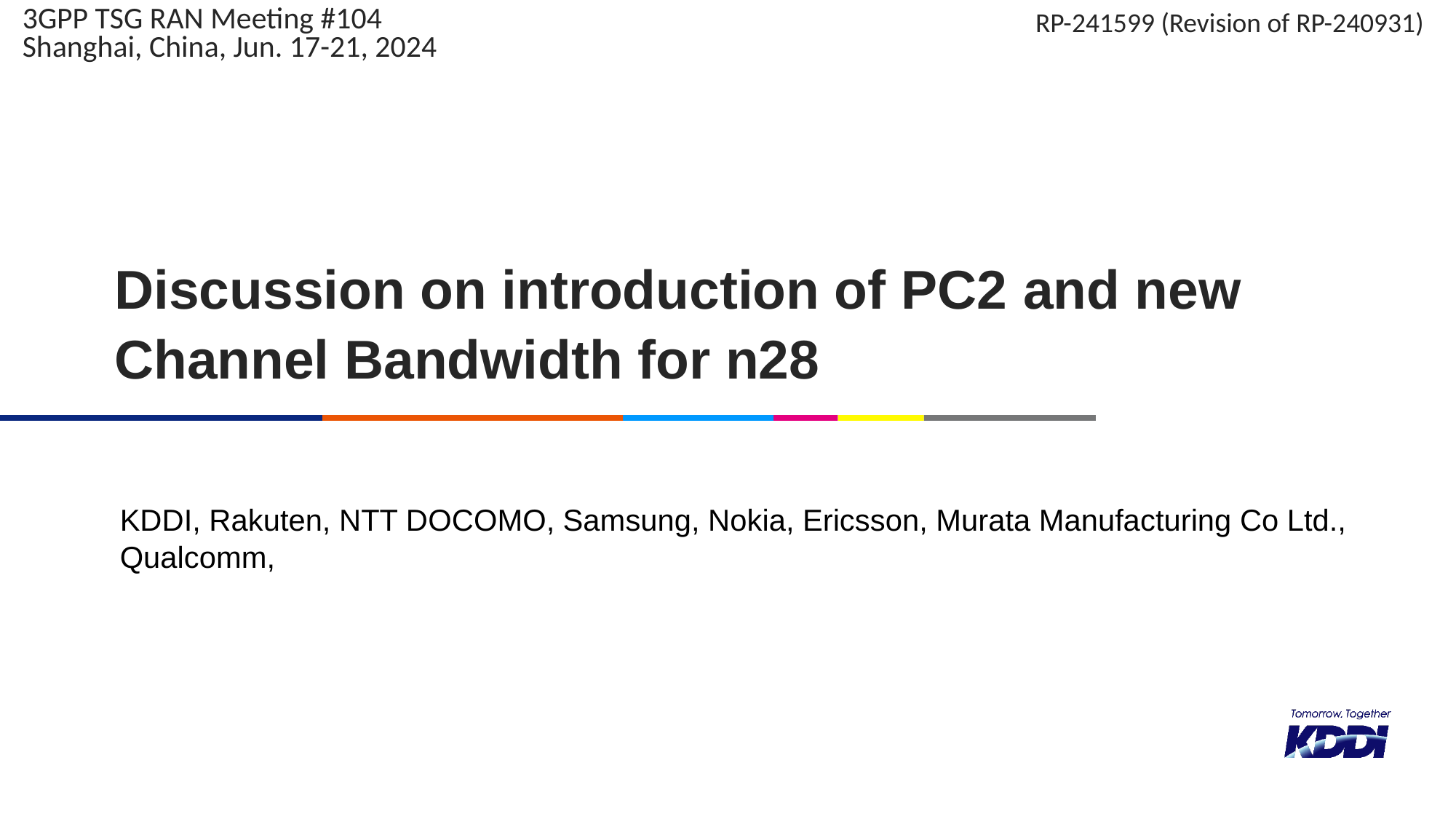

RP-241599 (Revision of RP-240931)
3GPP TSG RAN Meeting #104
Shanghai, China, Jun. 17-21, 2024
# Discussion on introduction of PC2 and new Channel Bandwidth for n28
KDDI, Rakuten, NTT DOCOMO, Samsung, Nokia, Ericsson, Murata Manufacturing Co Ltd., Qualcomm,